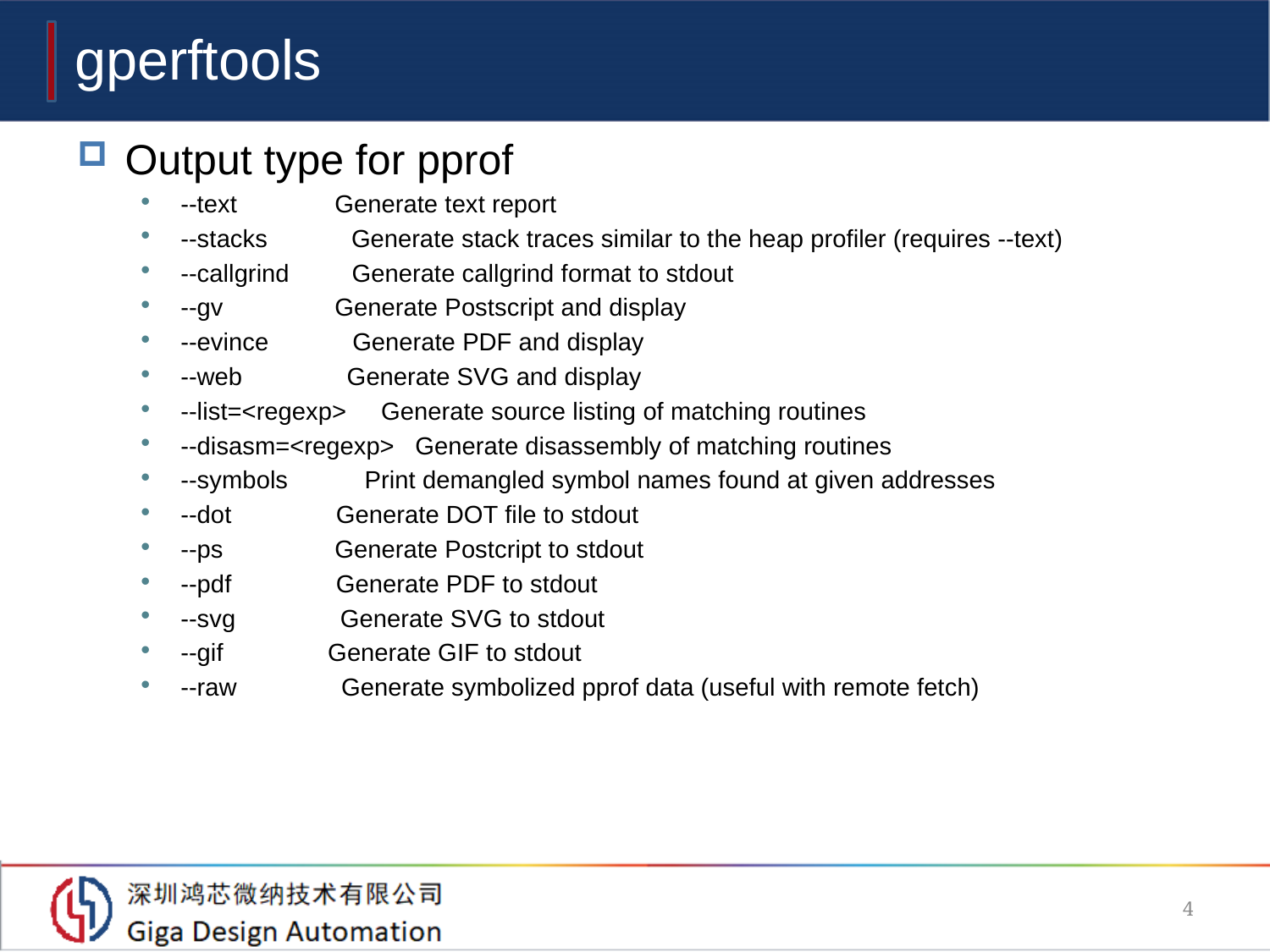

# gperftools
Output type for pprof
--text              Generate text report
--stacks            Generate stack traces similar to the heap profiler (requires --text)
--callgrind         Generate callgrind format to stdout
--gv                Generate Postscript and display
--evince            Generate PDF and display
--web               Generate SVG and display
--list=<regexp>     Generate source listing of matching routines
--disasm=<regexp>   Generate disassembly of matching routines
--symbols           Print demangled symbol names found at given addresses
--dot               Generate DOT file to stdout
--ps                Generate Postcript to stdout
--pdf               Generate PDF to stdout
--svg               Generate SVG to stdout
--gif               Generate GIF to stdout
--raw               Generate symbolized pprof data (useful with remote fetch)
4